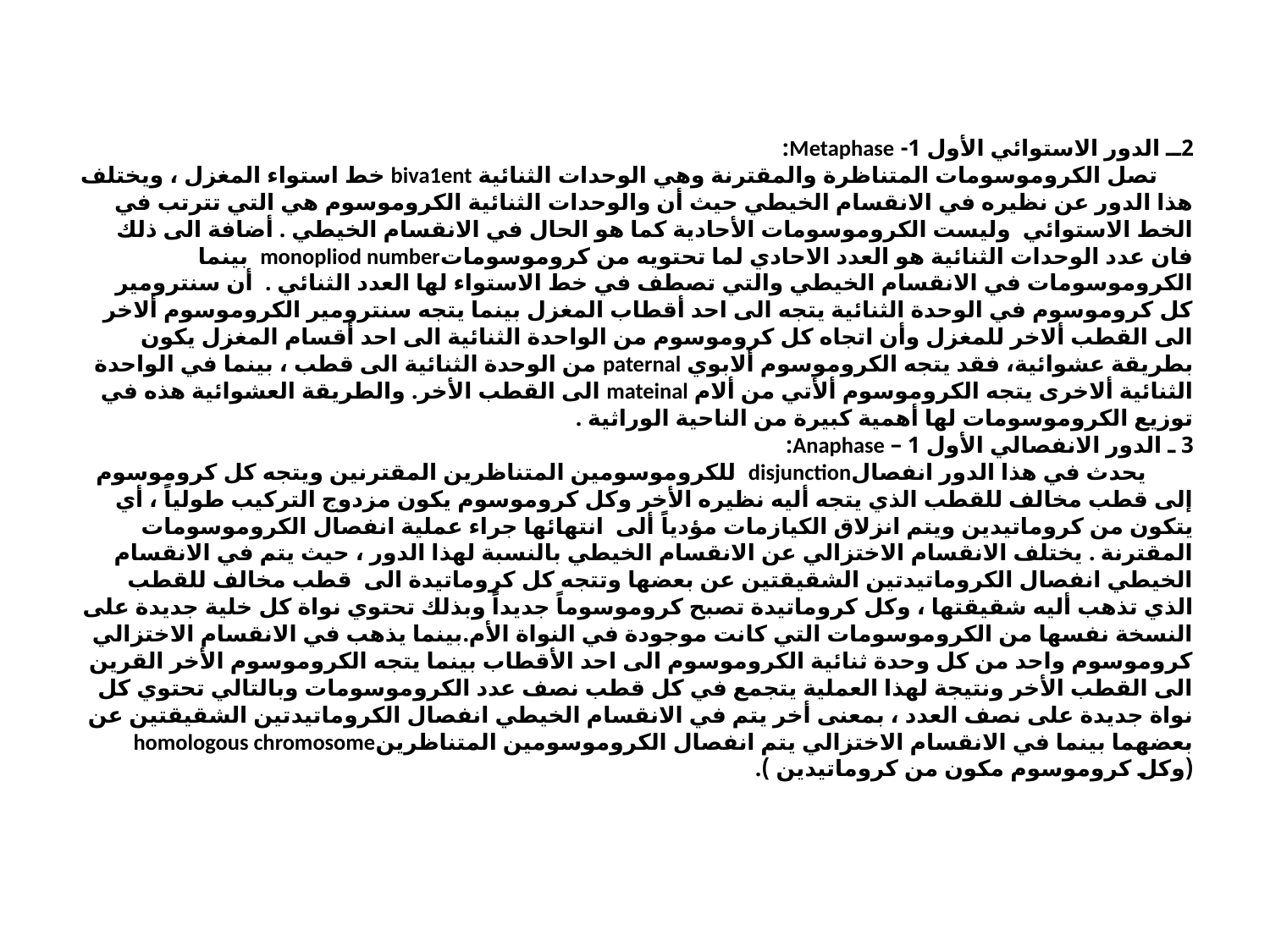

# 2ــ الدور الاستوائي الأول 1- Metaphase: تصل الكروموسومات المتناظرة والمقترنة وهي الوحدات الثنائية biva1ent خط استواء المغزل ، ويختلف هذا الدور عن نظيره في الانقسام الخيطي حيث أن والوحدات الثنائية الكروموسوم هي التي تترتب في الخط الاستوائي  وليست الكروموسومات الأحادية كما هو الحال في الانقسام الخيطي . أضافة الى ذلك فان عدد الوحدات الثنائية هو العدد الاحادي لما تحتويه من كروموسوماتmonopliod number  بينما الكروموسومات في الانقسام الخيطي والتي تصطف في خط الاستواء لها العدد الثنائي .  أن سنترومير كل كروموسوم في الوحدة الثنائية يتجه الى احد أقطاب المغزل بينما يتجه سنترومير الكروموسوم ألاخر الى القطب ألاخر للمغزل وأن اتجاه كل كروموسوم من الواحدة الثنائية الى احد أقسام المغزل يكون بطريقة عشوائية، فقد يتجه الكروموسوم ألابوي paternal من الوحدة الثنائية الى قطب ، بينما في الواحدة الثنائية ألاخرى يتجه الكروموسوم ألأتي من ألام mateinal الى القطب الأخر. والطريقة العشوائية هذه في توزيع الكروموسومات لها أهمية كبيرة من الناحية الوراثية . 3 ـ الدور الانفصالي الأول 1 – Anaphase: يحدث في هذا الدور انفصالdisjunction  للكروموسومين المتناظرين المقترنين ويتجه كل كروموسوم إلى قطب مخالف للقطب الذي يتجه أليه نظيره الأخر وكل كروموسوم يكون مزدوج التركيب طولياً ، أي يتكون من كروماتيدين ويتم انزلاق الكيازمات مؤدياً ألى  انتهائها جراء عملية انفصال الكروموسومات المقترنة . يختلف الانقسام الاختزالي عن الانقسام الخيطي بالنسبة لهذا الدور ، حيث يتم في الانقسام الخيطي انفصال الكروماتيدتين الشقيقتين عن بعضها وتتجه كل كروماتيدة الى  قطب مخالف للقطب الذي تذهب أليه شقيقتها ، وكل كروماتيدة تصبح كروموسوماً جديداً وبذلك تحتوي نواة كل خلية جديدة على النسخة نفسها من الكروموسومات التي كانت موجودة في النواة الأم.بينما يذهب في الانقسام الاختزالي كروموسوم واحد من كل وحدة ثنائية الكروموسوم الى احد الأقطاب بينما يتجه الكروموسوم الأخر القرين الى القطب الأخر ونتيجة لهذا العملية يتجمع في كل قطب نصف عدد الكروموسومات وبالتالي تحتوي كل نواة جديدة على نصف العدد ، بمعنى أخر يتم في الانقسام الخيطي انفصال الكروماتيدتين الشقيقتين عن بعضهما بينما في الانقسام الاختزالي يتم انفصال الكروموسومين المتناظرينhomologous chromosome (وكل كروموسوم مكون من كروماتيدين ).